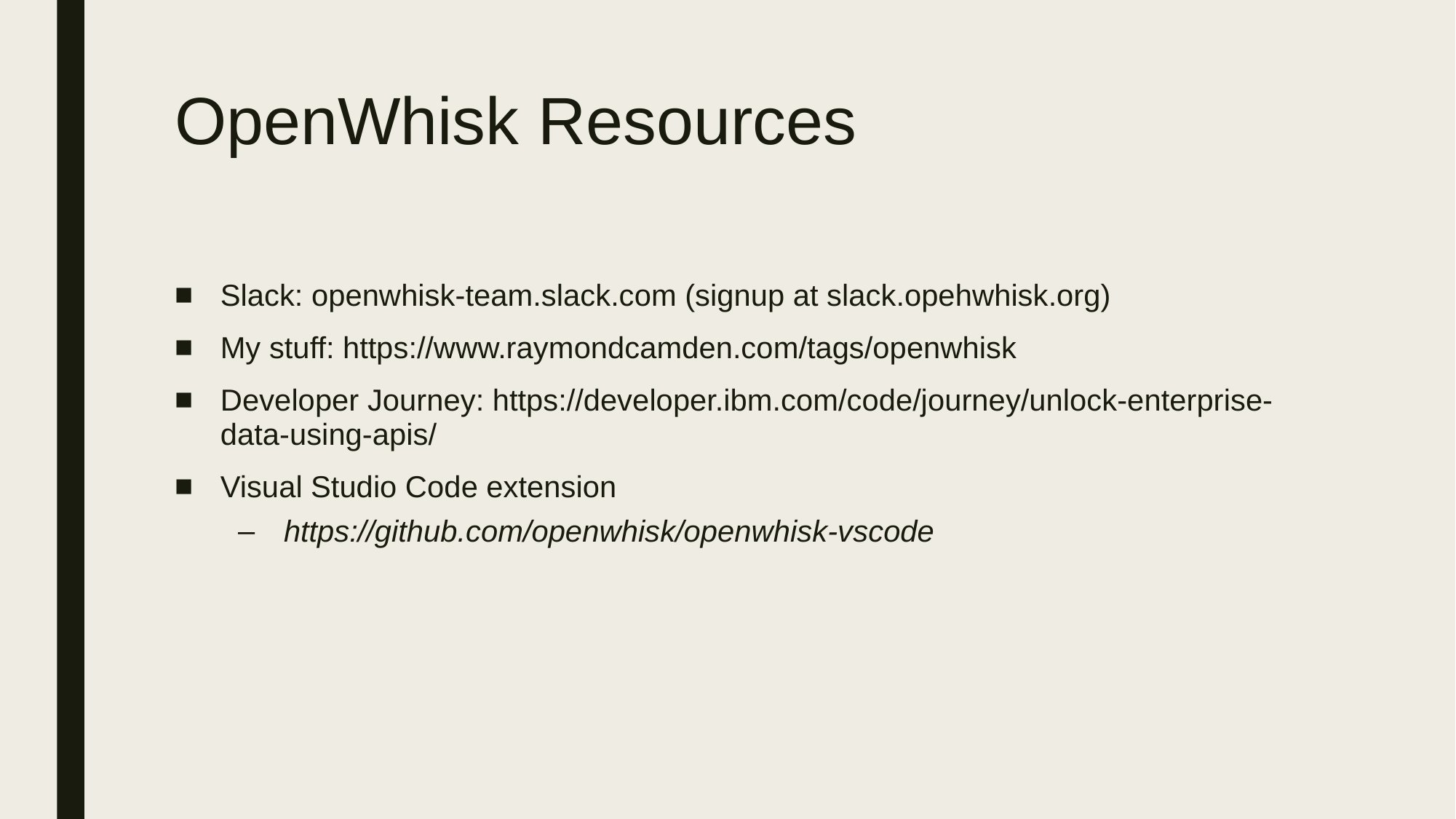

# OpenWhisk Resources
Slack: openwhisk-team.slack.com (signup at slack.opehwhisk.org)
My stuff: https://www.raymondcamden.com/tags/openwhisk
Developer Journey: https://developer.ibm.com/code/journey/unlock-enterprise-data-using-apis/
Visual Studio Code extension
https://github.com/openwhisk/openwhisk-vscode